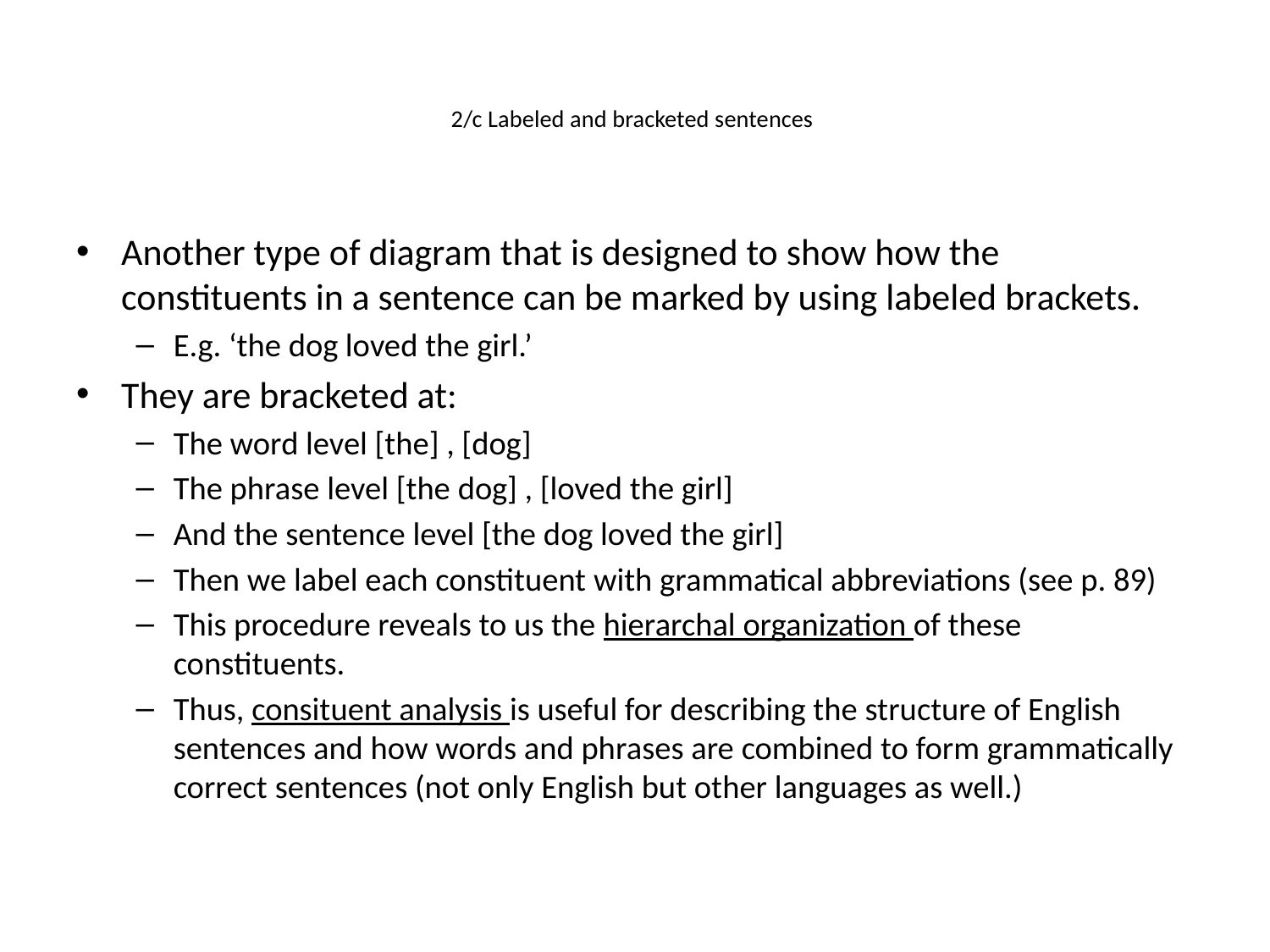

# 2/c Labeled and bracketed sentences
Another type of diagram that is designed to show how the constituents in a sentence can be marked by using labeled brackets.
E.g. ‘the dog loved the girl.’
They are bracketed at:
The word level [the] , [dog]
The phrase level [the dog] , [loved the girl]
And the sentence level [the dog loved the girl]
Then we label each constituent with grammatical abbreviations (see p. 89)
This procedure reveals to us the hierarchal organization of these constituents.
Thus, consituent analysis is useful for describing the structure of English sentences and how words and phrases are combined to form grammatically correct sentences (not only English but other languages as well.)